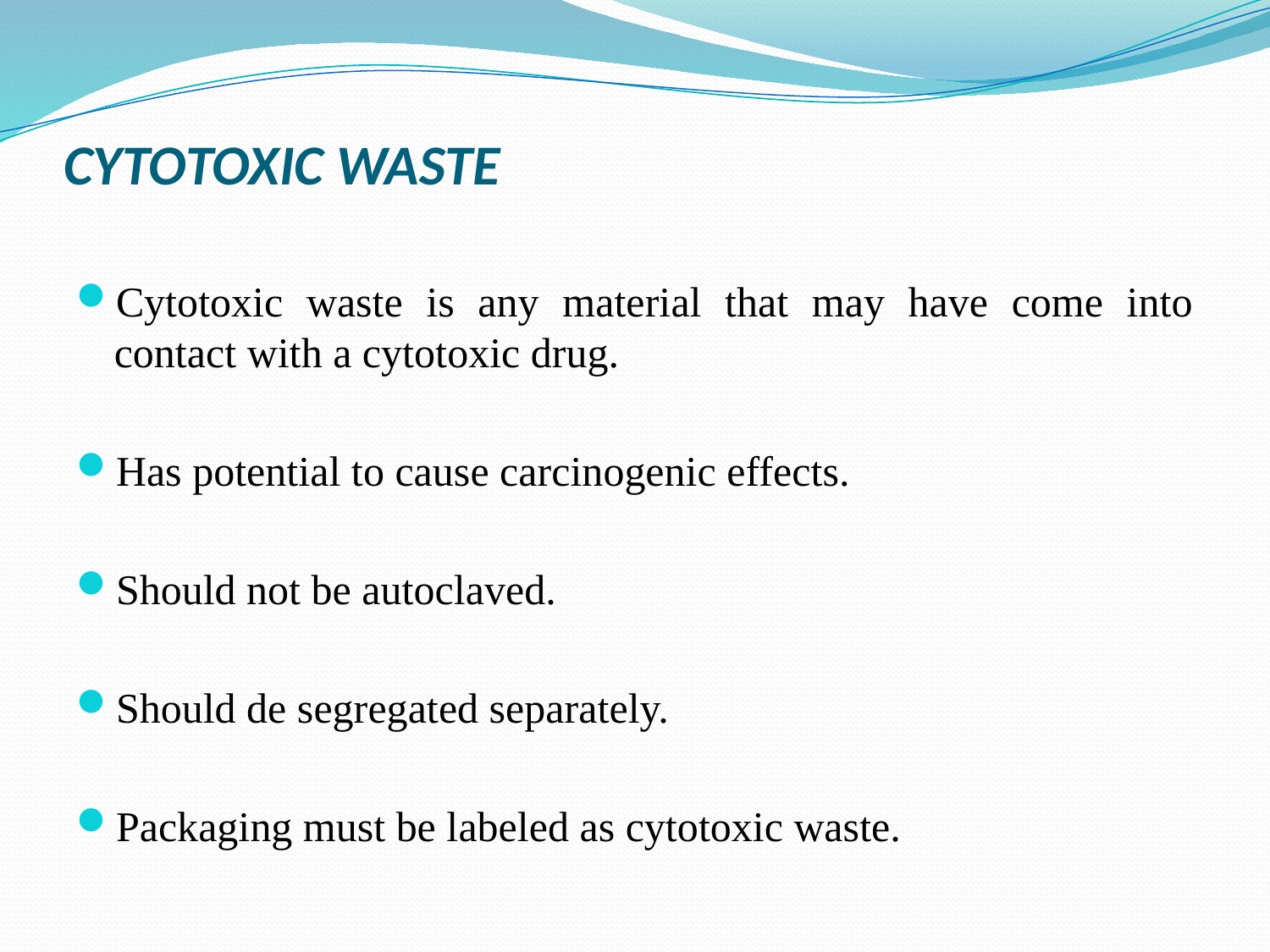

# CYTOTOXIC WASTE
Cytotoxic waste is any material that may have come into contact with a cytotoxic drug.

Has potential to cause carcinogenic effects.

Should not be autoclaved.

Should de segregated separately.

Packaging must be labeled as cytotoxic waste.